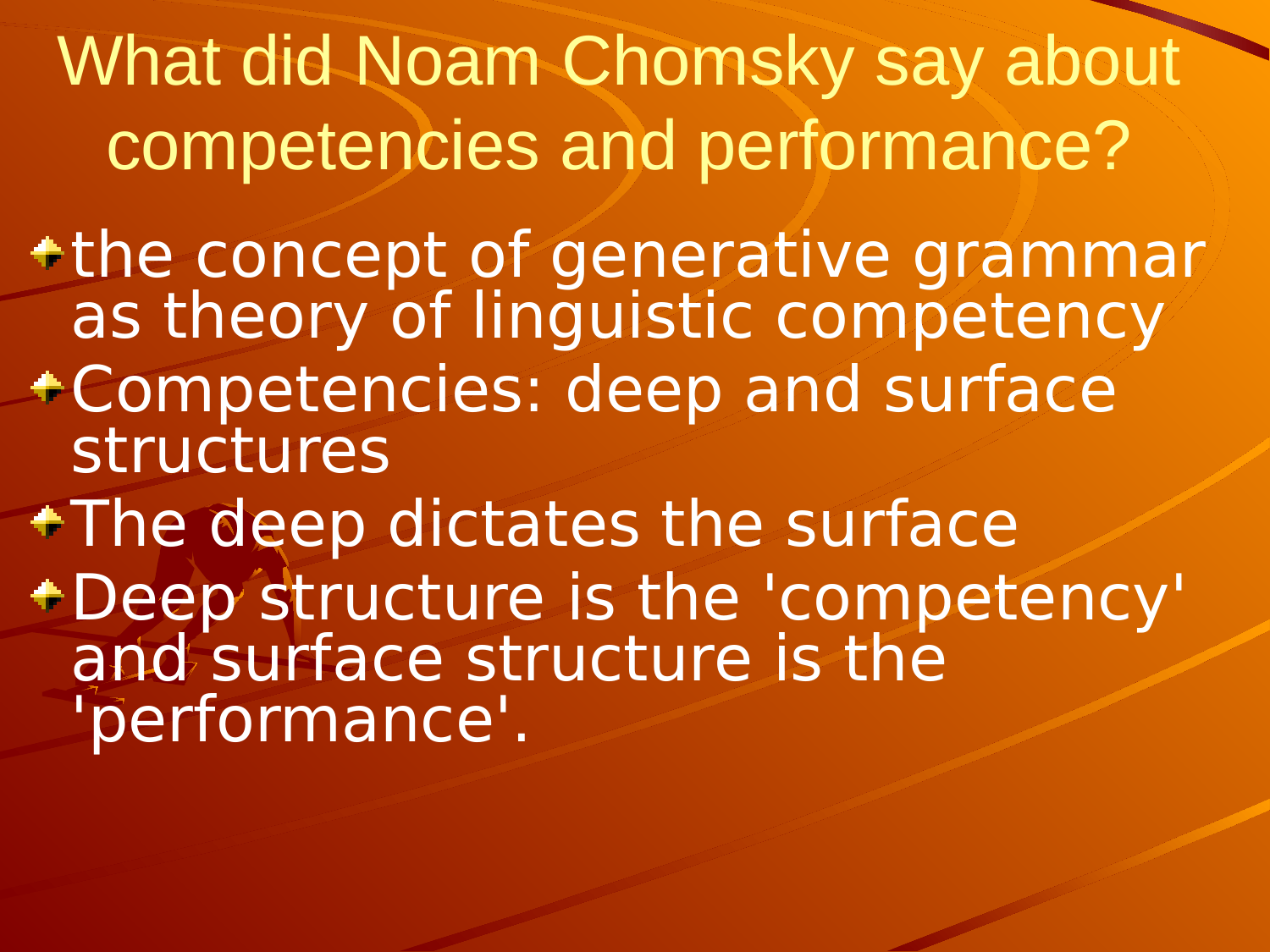

# What did Noam Chomsky say about competencies and performance?
the concept of generative grammar as theory of linguistic competency
Competencies: deep and surface structures
The deep dictates the surface
Deep structure is the 'competency' and surface structure is the 'performance'.